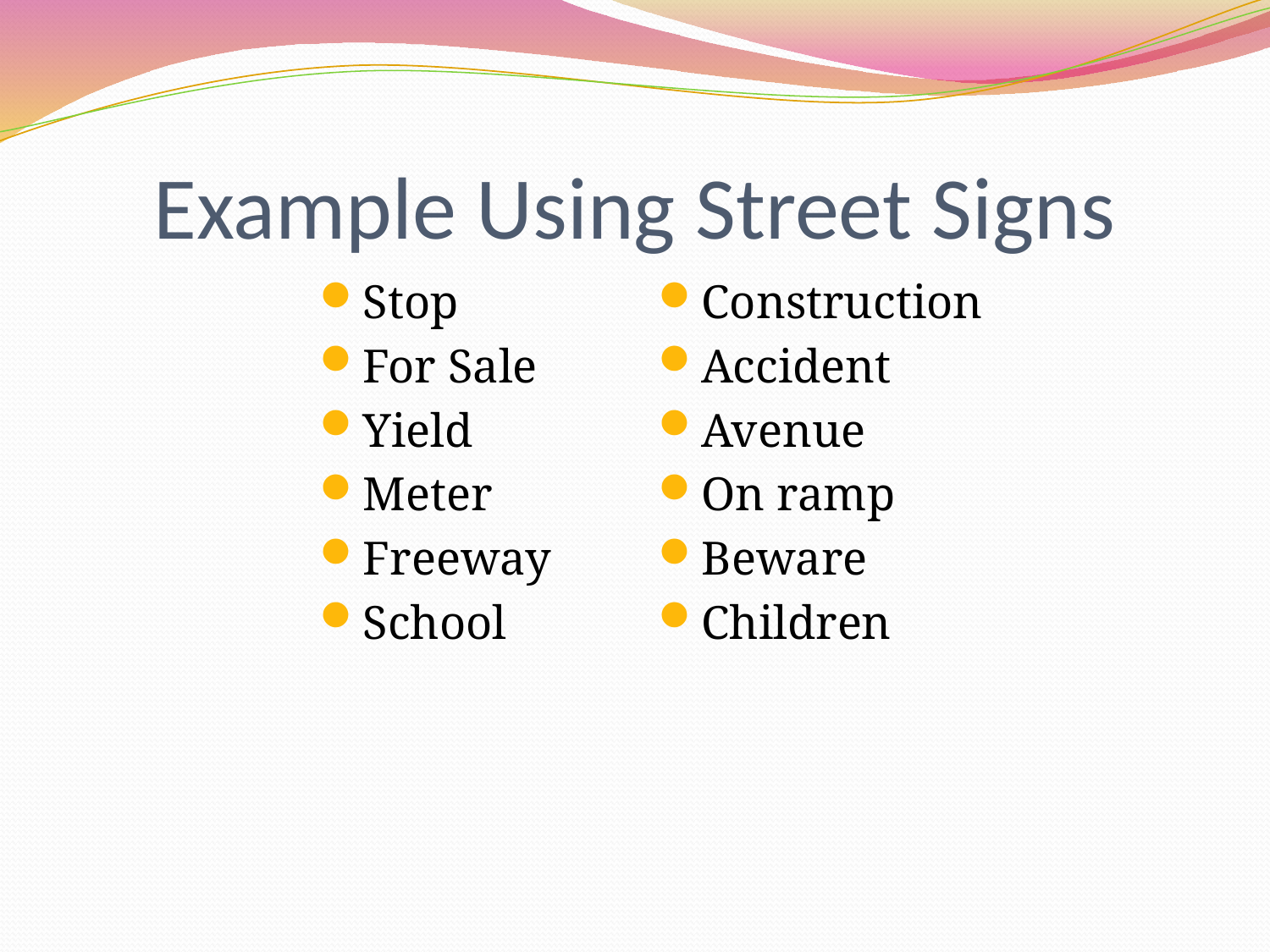

# Example Using Street Signs
Stop
For Sale
Yield
Meter
Freeway
School

Construction
Accident
Avenue
On ramp
Beware
Children